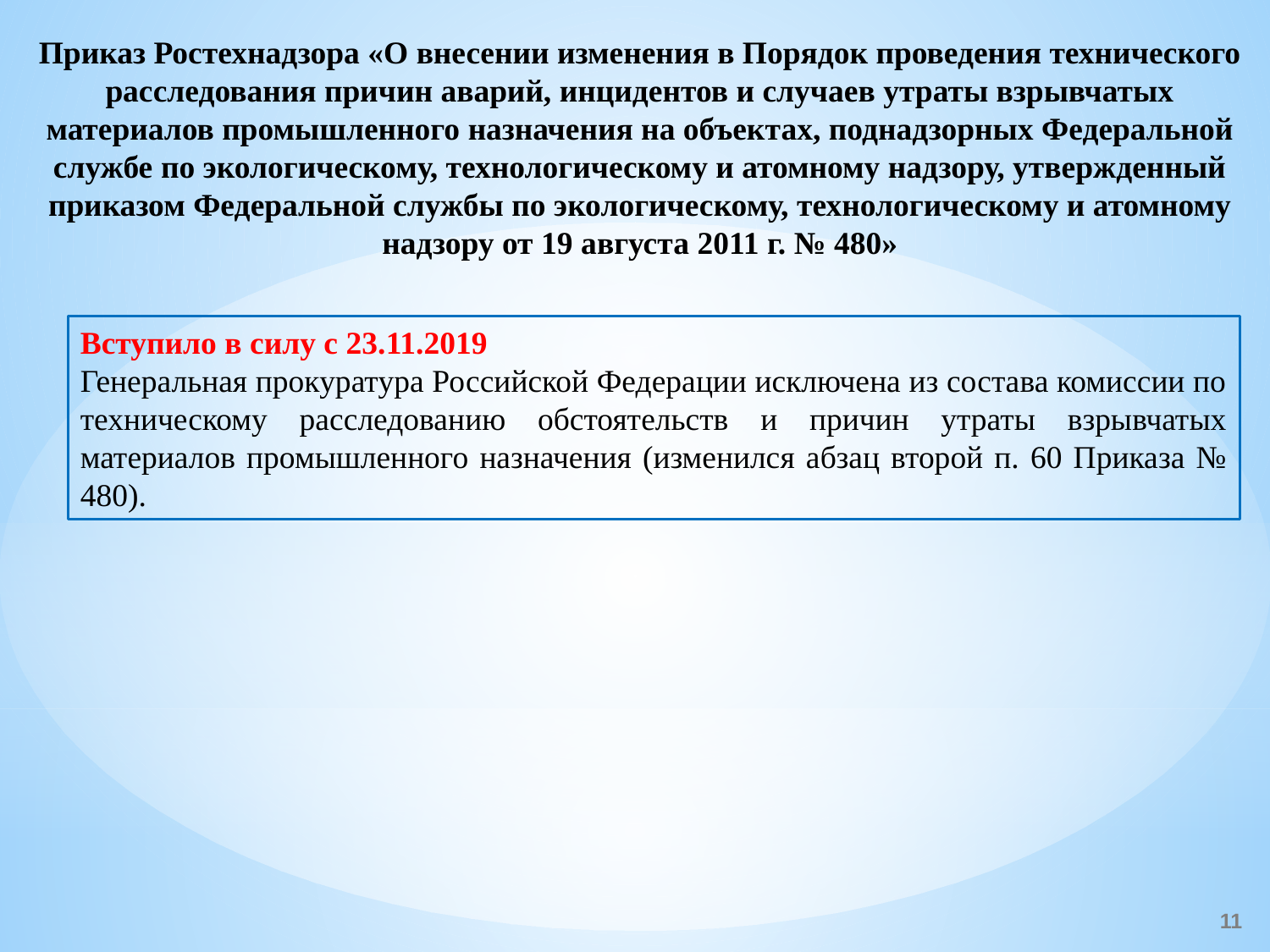

Приказ Ростехнадзора «О внесении изменения в Порядок проведения технического расследования причин аварий, инцидентов и случаев утраты взрывчатых материалов промышленного назначения на объектах, поднадзорных Федеральной службе по экологическому, технологическому и атомному надзору, утвержденный приказом Федеральной службы по экологическому, технологическому и атомному надзору от 19 августа 2011 г. № 480»
Вступило в силу с 23.11.2019
Генеральная прокуратура Российской Федерации исключена из состава комиссии по техническому расследованию обстоятельств и причин утраты взрывчатых материалов промышленного назначения (изменился абзац второй п. 60 Приказа № 480).
11